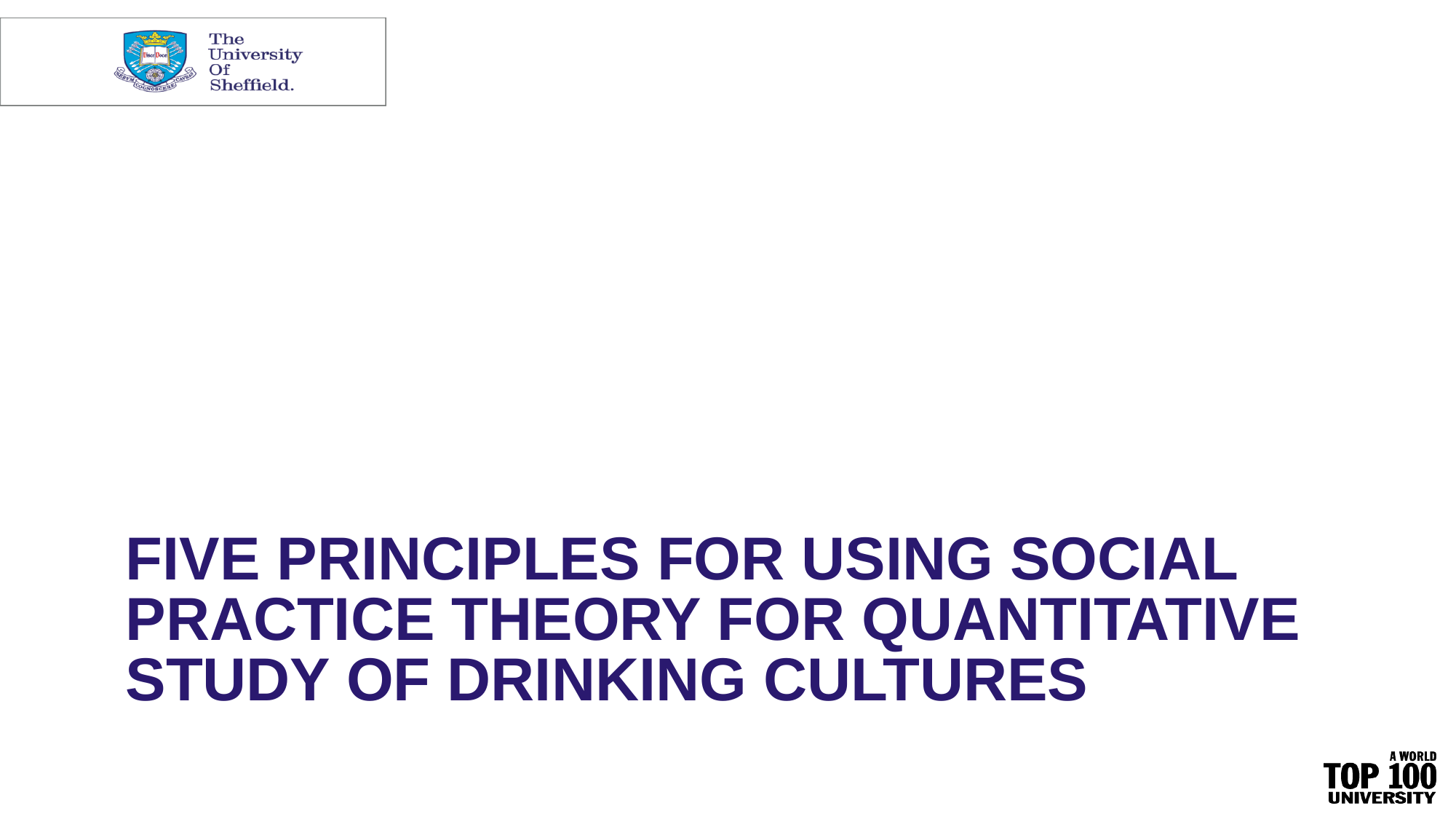

# Five principles for using Social practice theory for quantitative study of drinking cultures